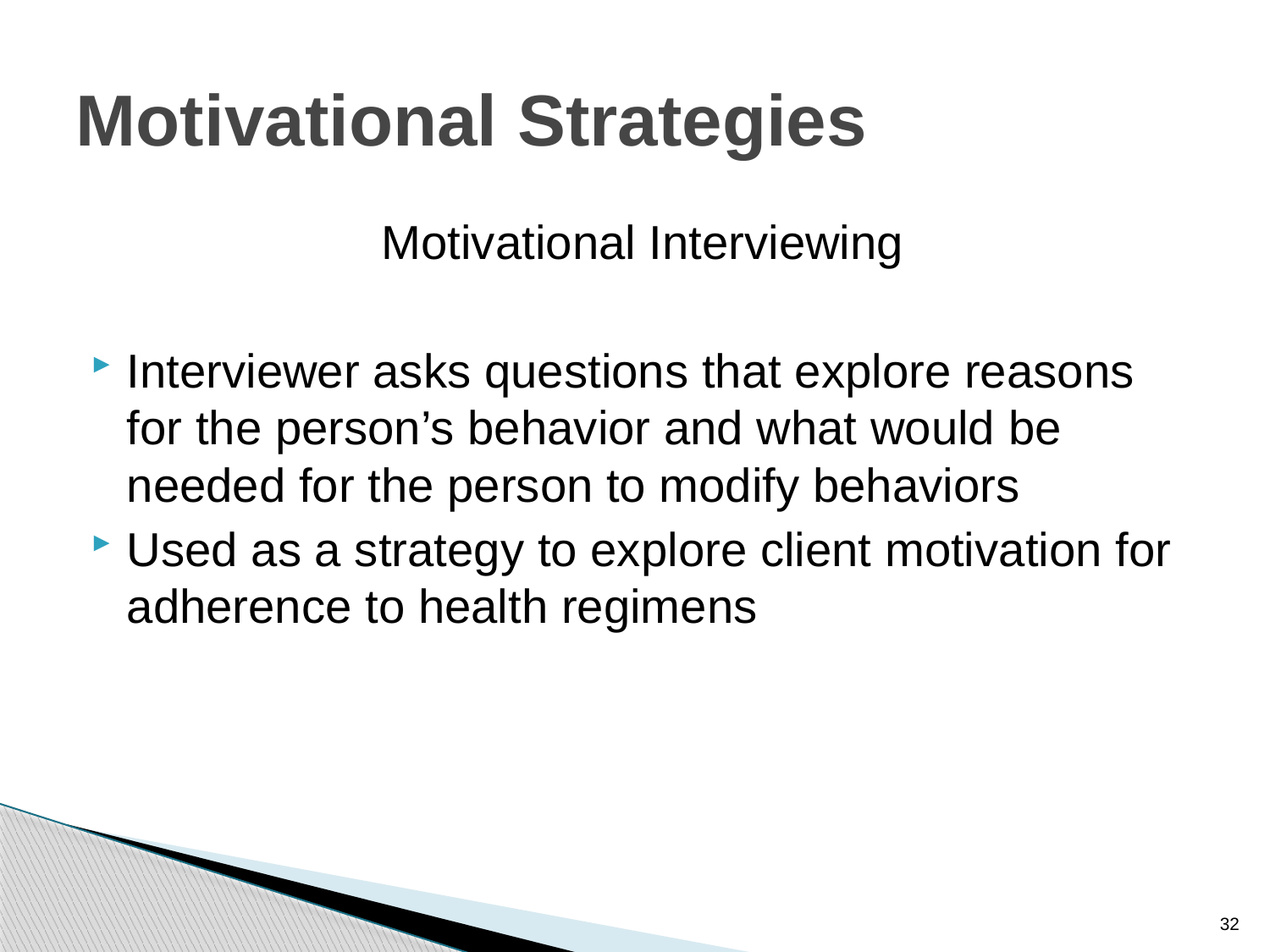

# Motivational Strategies
Motivational Interviewing

Interviewer asks questions that explore reasons for the person’s behavior and what would be needed for the person to modify behaviors
Used as a strategy to explore client motivation for adherence to health regimens
32